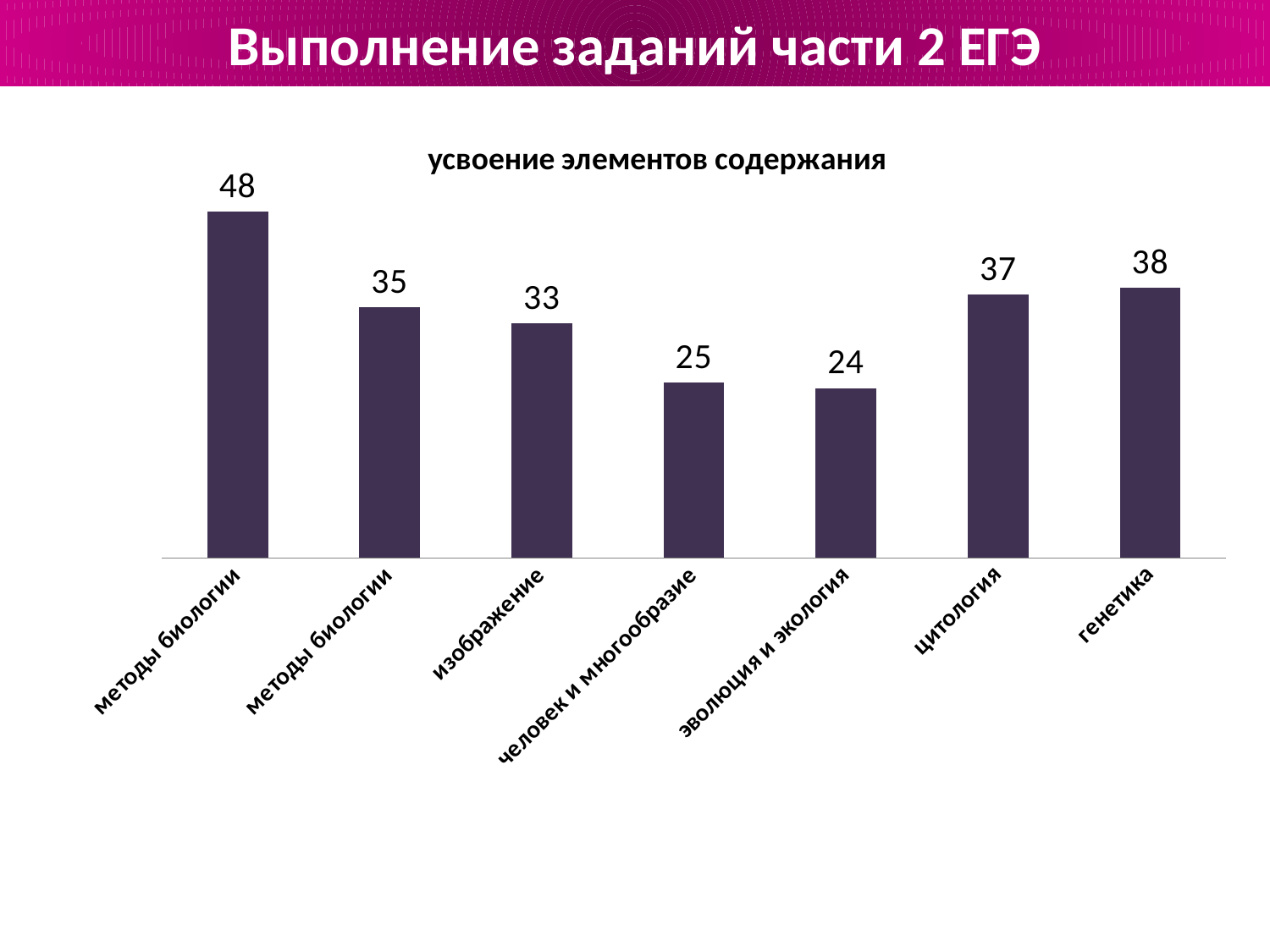

# Выполнение заданий части 2 ЕГЭ

### Chart: усвоение элементов содержания

| Category |  |
|---|---|
| методы биологии | 48.44 |
| методы биологии | 35.11 |
| изображение | 32.77 |
| человек и многообразие | 24.54 |
| эволюция и экология | 23.76 |
| цитология | 36.88 |
| генетика | 37.8 |